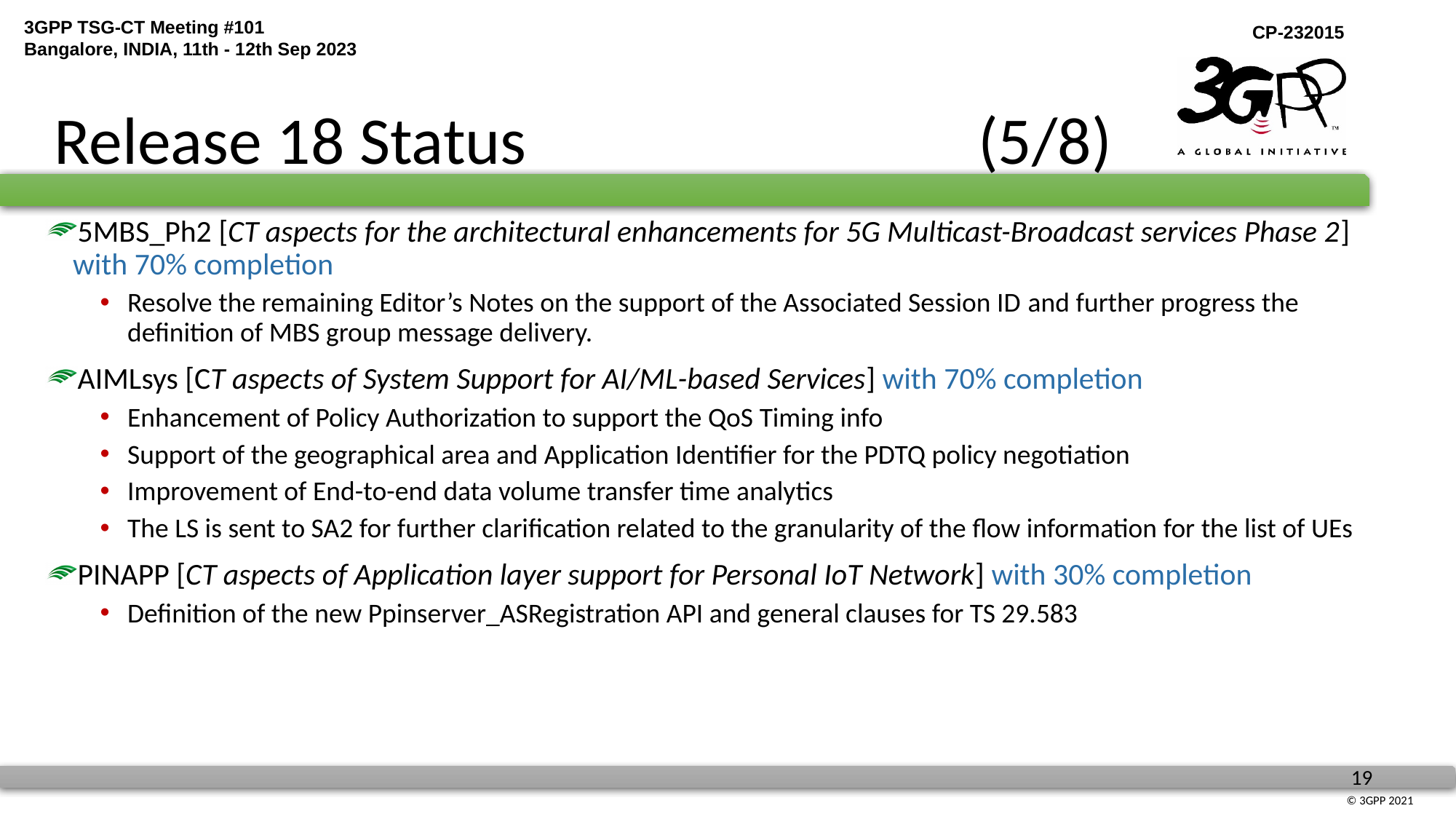

# Release 18 Status                              (5/8)
5MBS_Ph2 [CT aspects for the architectural enhancements for 5G Multicast-Broadcast services Phase 2] with 70% completion
Resolve the remaining Editor’s Notes on the support of the Associated Session ID and further progress the definition of MBS group message delivery.
AIMLsys [CT aspects of System Support for AI/ML-based Services] with 70% completion
Enhancement of Policy Authorization to support the QoS Timing info
Support of the geographical area and Application Identifier for the PDTQ policy negotiation
Improvement of End-to-end data volume transfer time analytics
The LS is sent to SA2 for further clarification related to the granularity of the flow information for the list of UEs
PINAPP [CT aspects of Application layer support for Personal IoT Network] with 30% completion
Definition of the new Ppinserver_ASRegistration API and general clauses for TS 29.583